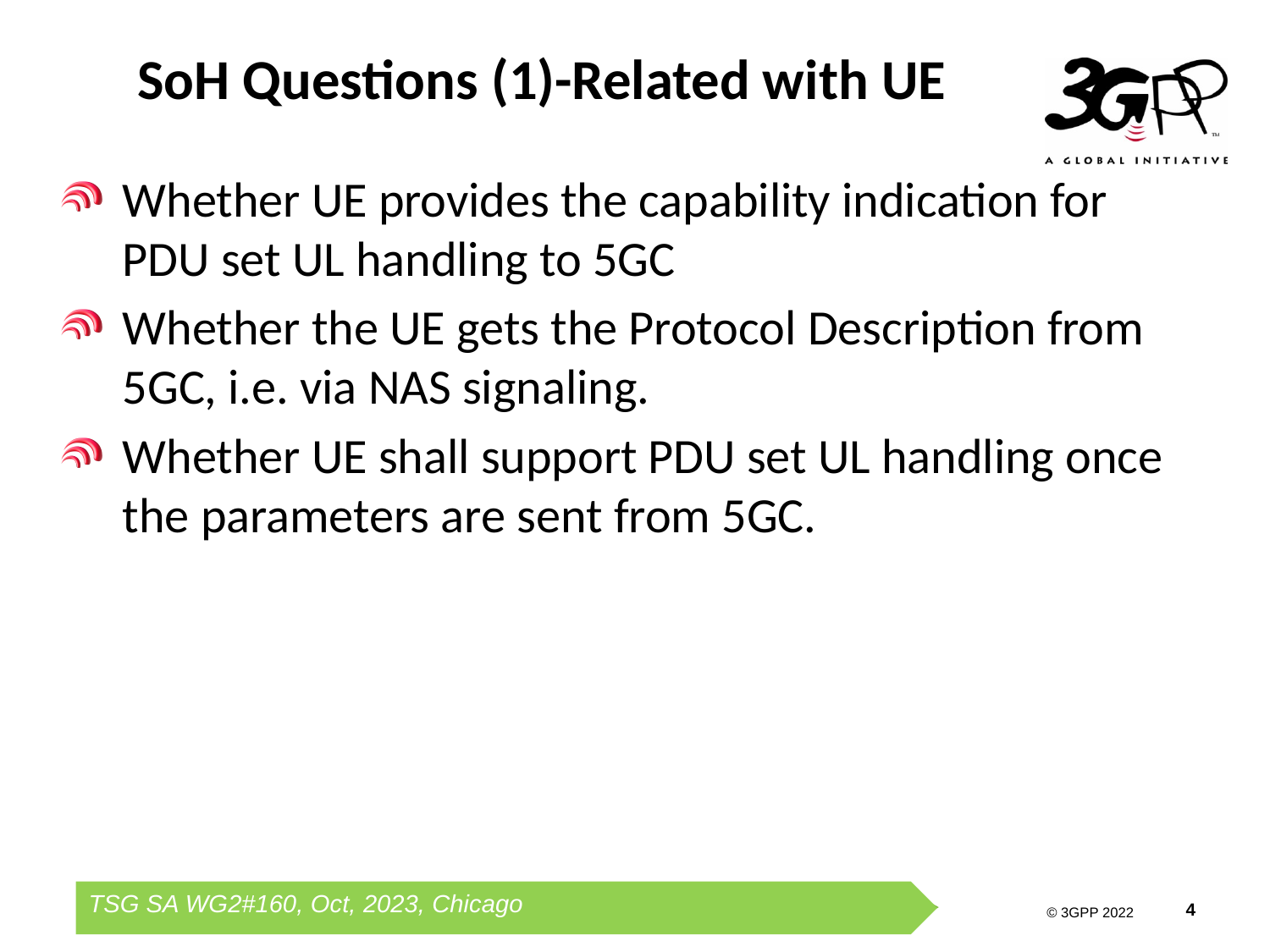

# SoH Questions (1)-Related with UE
Whether UE provides the capability indication for PDU set UL handling to 5GC
Whether the UE gets the Protocol Description from 5GC, i.e. via NAS signaling.
Whether UE shall support PDU set UL handling once the parameters are sent from 5GC.